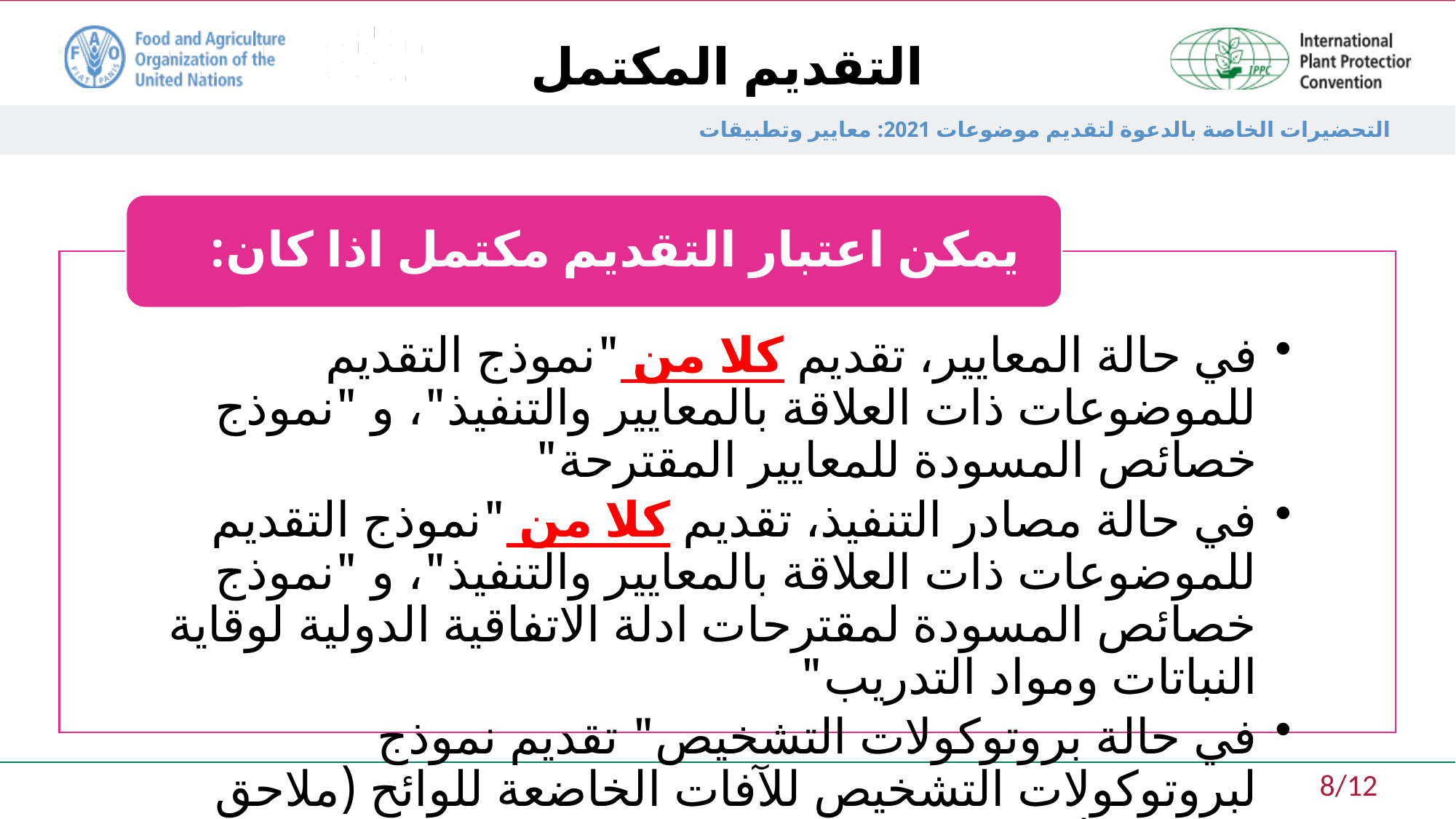

# التقديم المكتمل
في حالة المعايير، تقديم كلا من "نموذج التقديم للموضوعات ذات العلاقة بالمعايير والتنفيذ"، و "نموذج خصائص المسودة للمعايير المقترحة"
في حالة مصادر التنفيذ، تقديم كلا من "نموذج التقديم للموضوعات ذات العلاقة بالمعايير والتنفيذ"، و "نموذج خصائص المسودة لمقترحات ادلة الاتفاقية الدولية لوقاية النباتات ومواد التدريب"
في حالة بروتوكولات التشخيص" تقديم نموذج لبروتوكولات التشخيص للآفات الخاضعة للوائح (ملاحق معيار 27)
يمكن اعتبار التقديم مكتمل اذا كان: